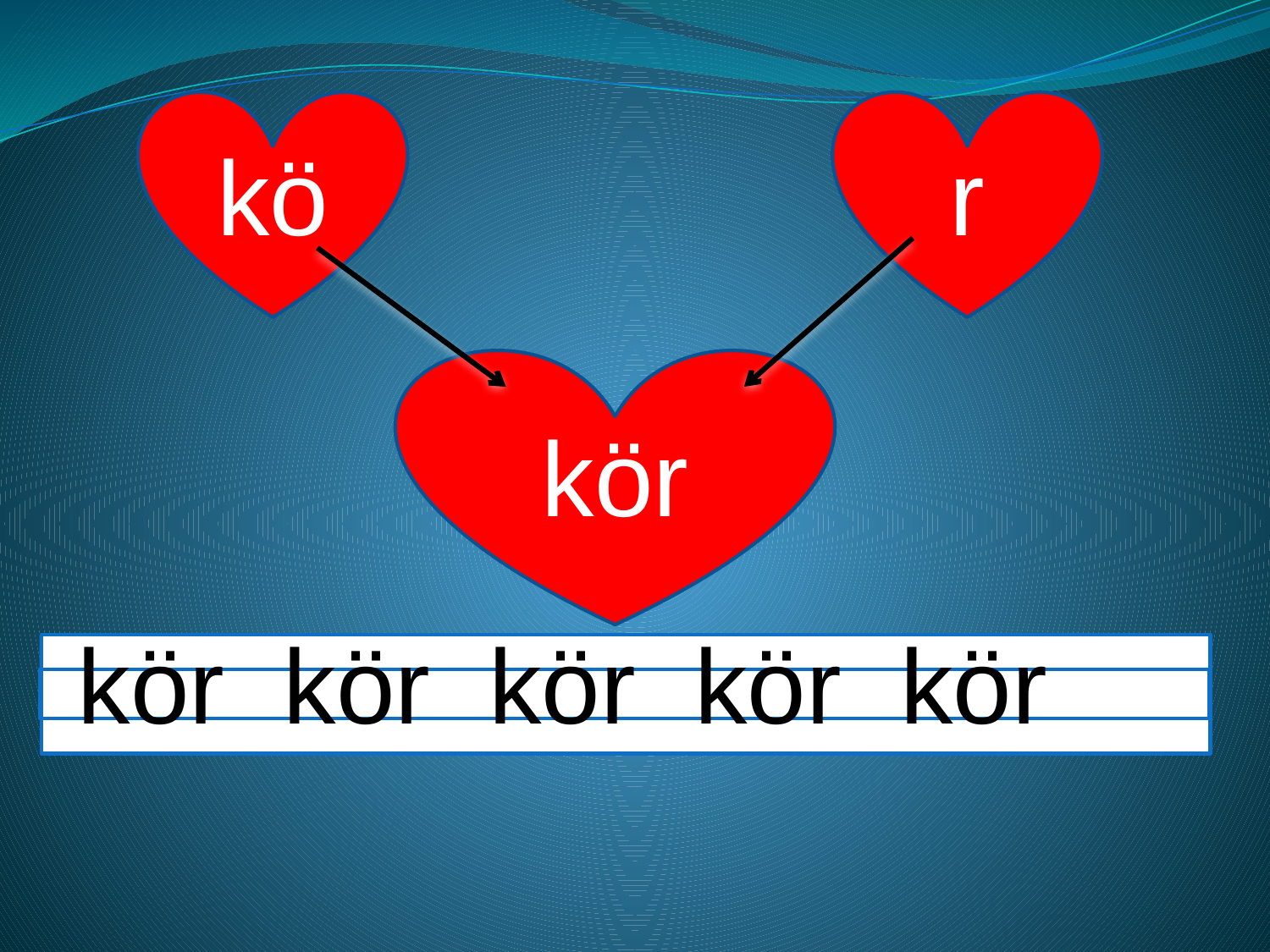

kö
r

kör

  kör  kör  kör  kör  kör